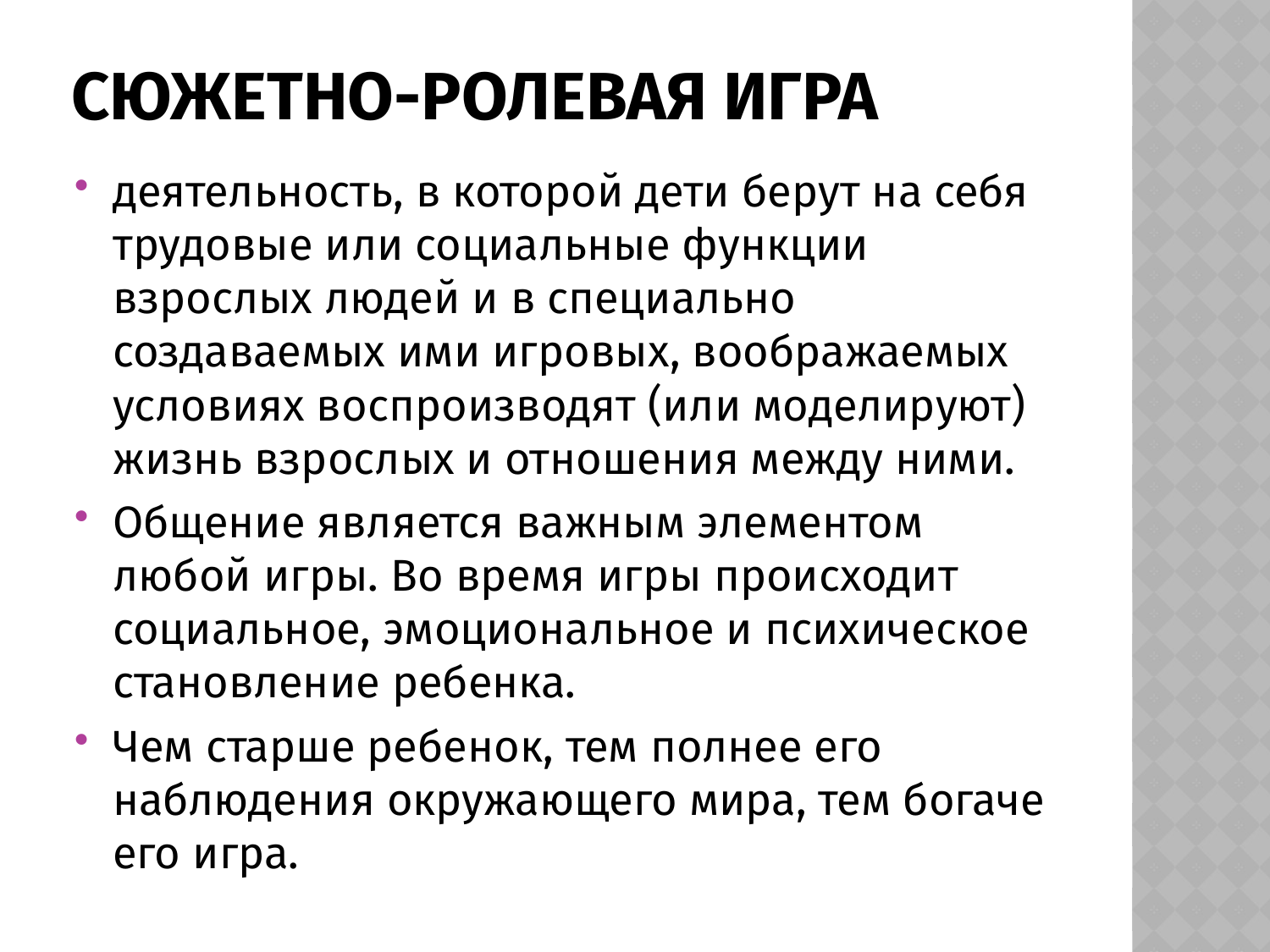

# Сюжетно-ролевая игра
деятельность, в которой дети берут на себя трудовые или социальные функции взрослых людей и в специально создаваемых ими игровых, воображаемых условиях воспроизводят (или моделируют) жизнь взрослых и отношения между ними.
Общение является важным элементом любой игры. Во время игры происходит социальное, эмоциональное и психическое становление ребенка.
Чем старше ребенок, тем полнее его наблюдения окружающего мира, тем богаче его игра.